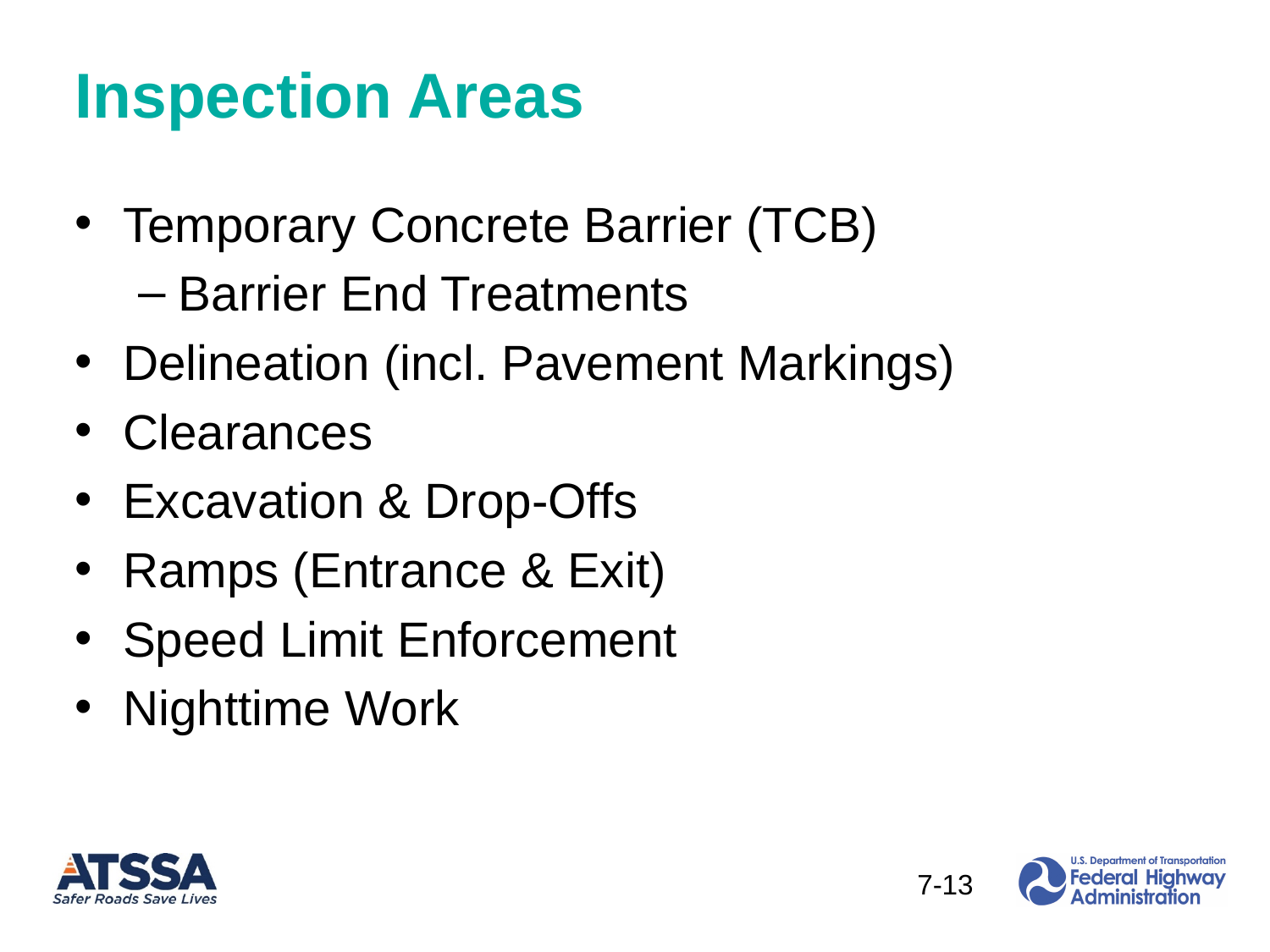

# Inspection Areas
Temporary Concrete Barrier (TCB)
Barrier End Treatments
Delineation (incl. Pavement Markings)
Clearances
Excavation & Drop-Offs
Ramps (Entrance & Exit)
Speed Limit Enforcement
Nighttime Work